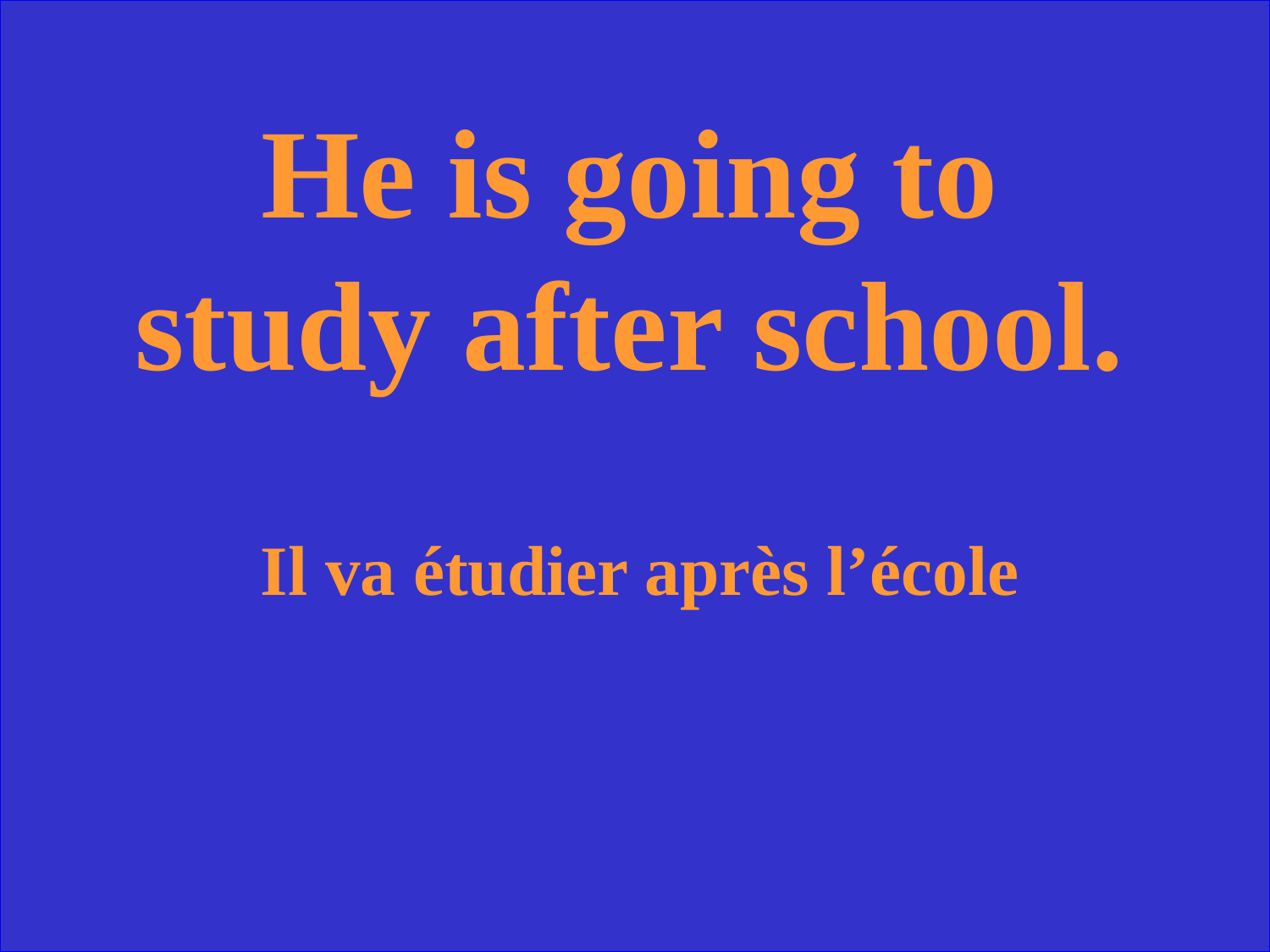

He is going to study after school.
Il va étudier après l’école